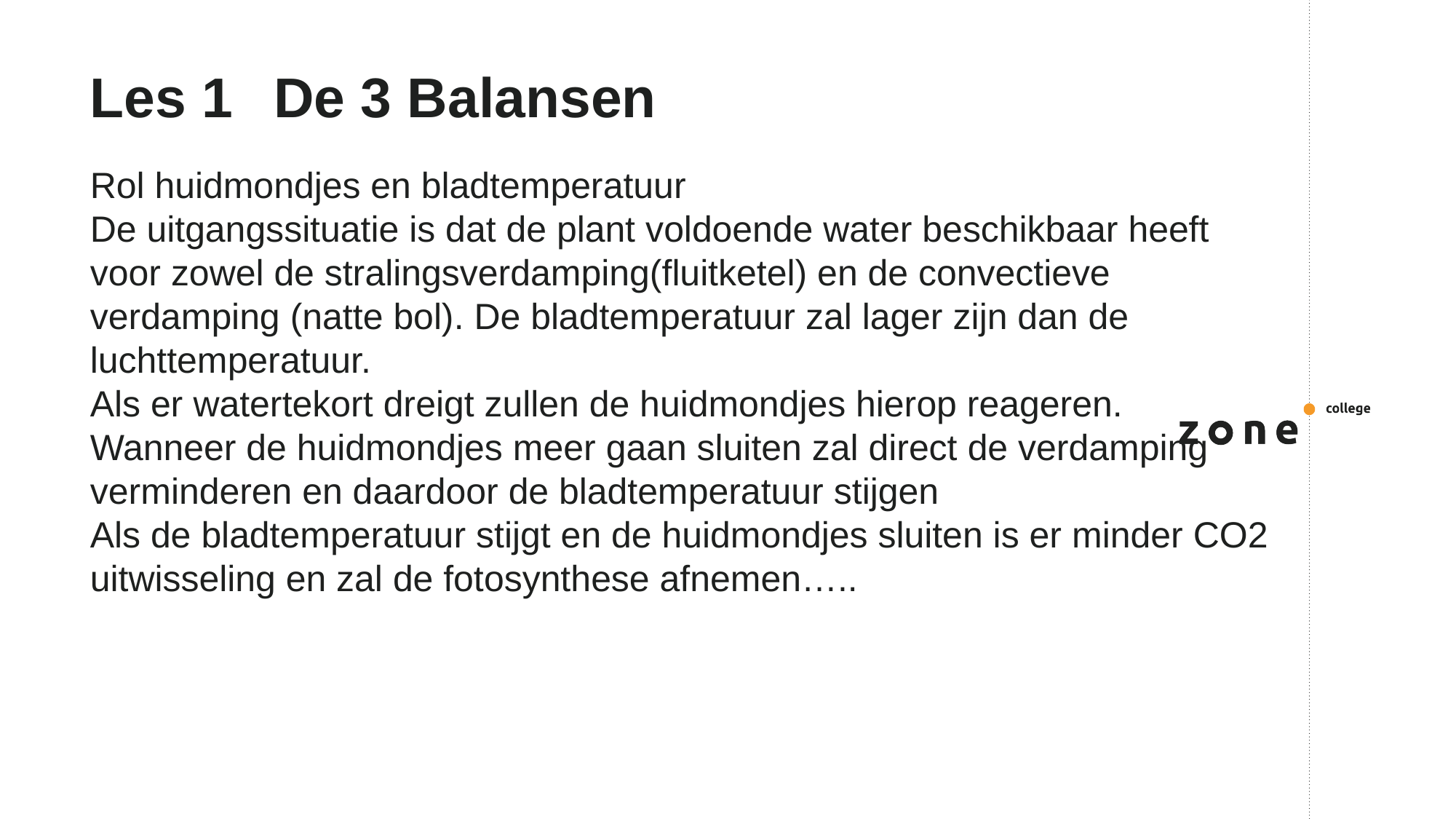

# Les 1 	De 3 Balansen
Rol huidmondjes en bladtemperatuur
De uitgangssituatie is dat de plant voldoende water beschikbaar heeft voor zowel de stralingsverdamping(fluitketel) en de convectieve verdamping (natte bol). De bladtemperatuur zal lager zijn dan de luchttemperatuur.
Als er watertekort dreigt zullen de huidmondjes hierop reageren. Wanneer de huidmondjes meer gaan sluiten zal direct de verdamping verminderen en daardoor de bladtemperatuur stijgen
Als de bladtemperatuur stijgt en de huidmondjes sluiten is er minder CO2 uitwisseling en zal de fotosynthese afnemen…..